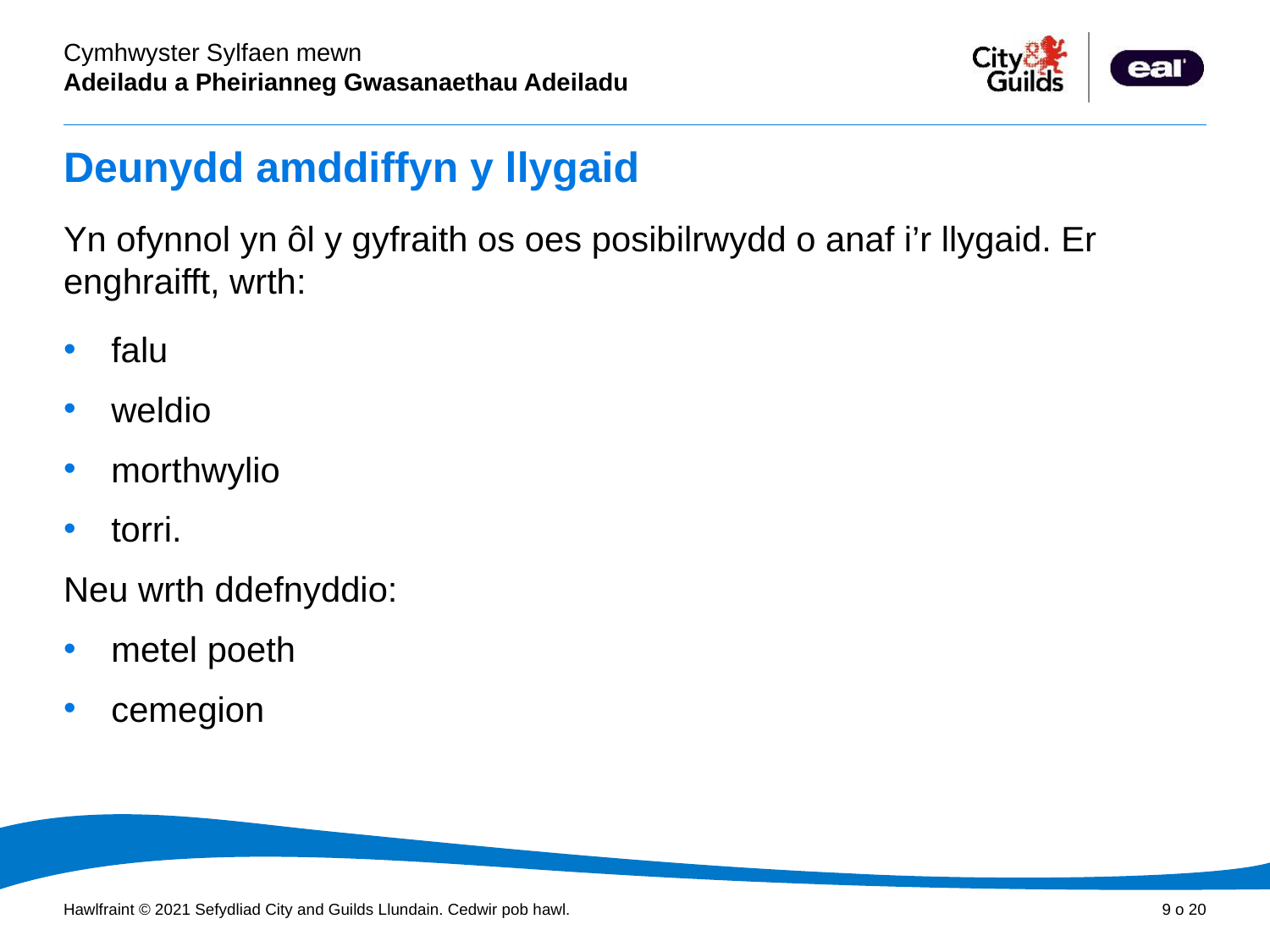

# Deunydd amddiffyn y llygaid
Yn ofynnol yn ôl y gyfraith os oes posibilrwydd o anaf i’r llygaid. Er enghraifft, wrth:
falu
weldio
morthwylio
torri.
Neu wrth ddefnyddio:
metel poeth
cemegion